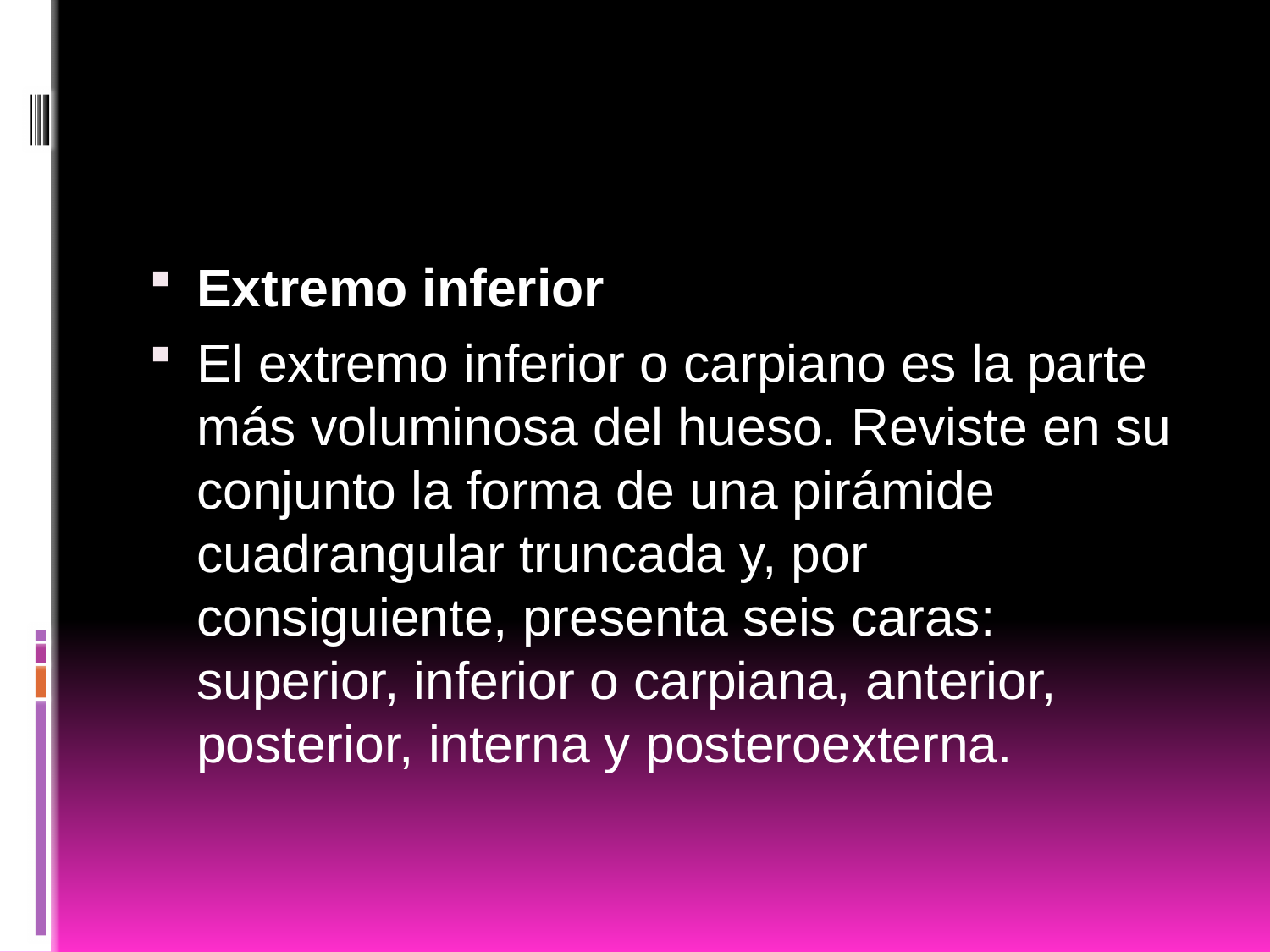

#
Extremo inferior
El extremo inferior o carpiano es la parte más voluminosa del hueso. Reviste en su conjunto la forma de una pirámide cuadrangular truncada y, por consiguiente, presenta seis caras: superior, inferior o carpiana, anterior, posterior, interna y posteroexterna.